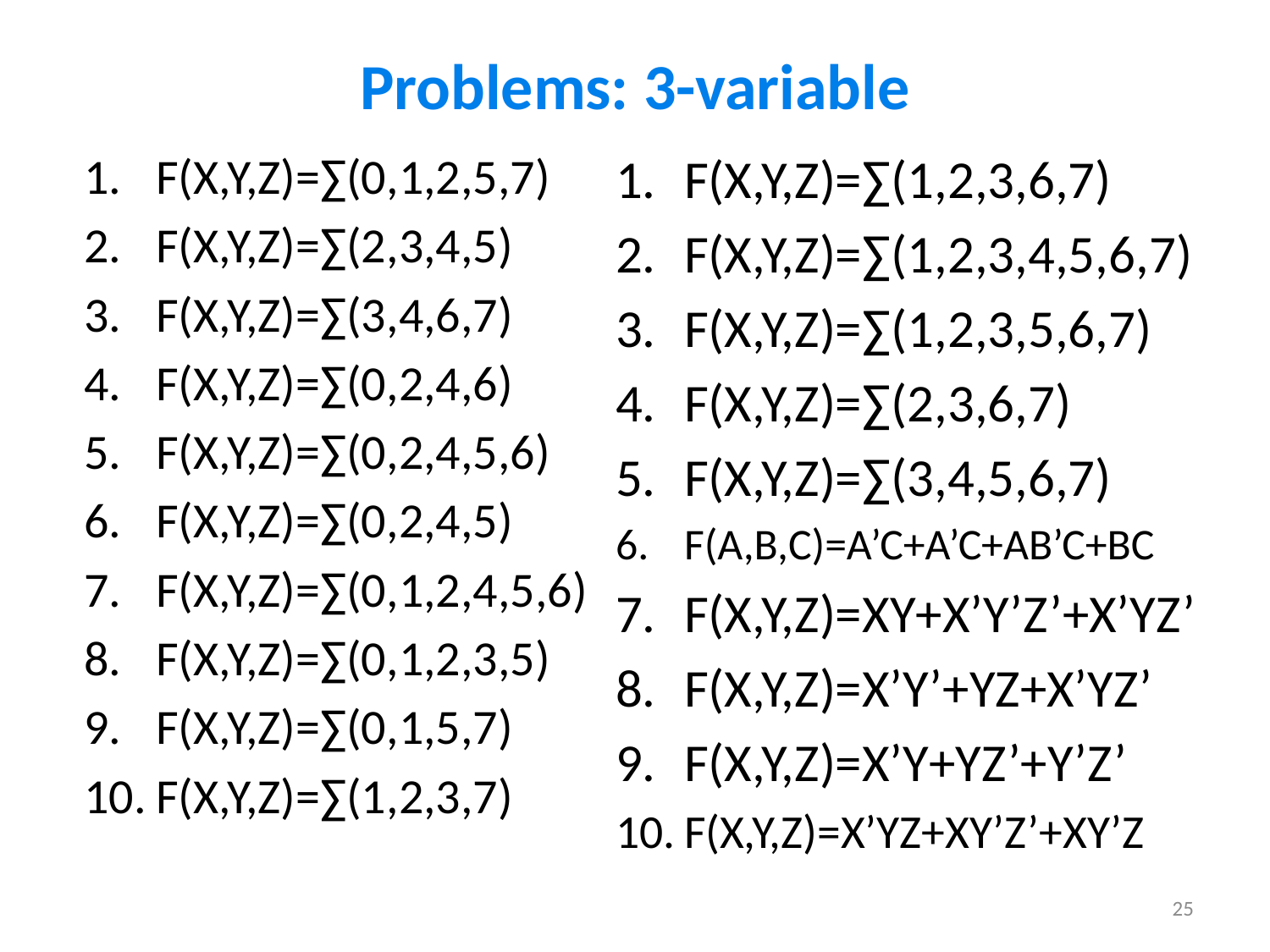

# Problems: 3-variable
F(X,Y,Z)=∑(0,1,2,5,7)
F(X,Y,Z)=∑(2,3,4,5)
F(X,Y,Z)=∑(3,4,6,7)
F(X,Y,Z)=∑(0,2,4,6)
F(X,Y,Z)=∑(0,2,4,5,6)
F(X,Y,Z)=∑(0,2,4,5)
F(X,Y,Z)=∑(0,1,2,4,5,6)
F(X,Y,Z)=∑(0,1,2,3,5)
F(X,Y,Z)=∑(0,1,5,7)
F(X,Y,Z)=∑(1,2,3,7)

F(X,Y,Z)=∑(1,2,3,6,7)
F(X,Y,Z)=∑(1,2,3,4,5,6,7)
F(X,Y,Z)=∑(1,2,3,5,6,7)
F(X,Y,Z)=∑(2,3,6,7)
F(X,Y,Z)=∑(3,4,5,6,7)
F(A,B,C)=A’C+A’C+AB’C+BC
F(X,Y,Z)=XY+X’Y’Z’+X’YZ’
F(X,Y,Z)=X’Y’+YZ+X’YZ’
F(X,Y,Z)=X’Y+YZ’+Y’Z’
F(X,Y,Z)=X’YZ+XY’Z’+XY’Z

25